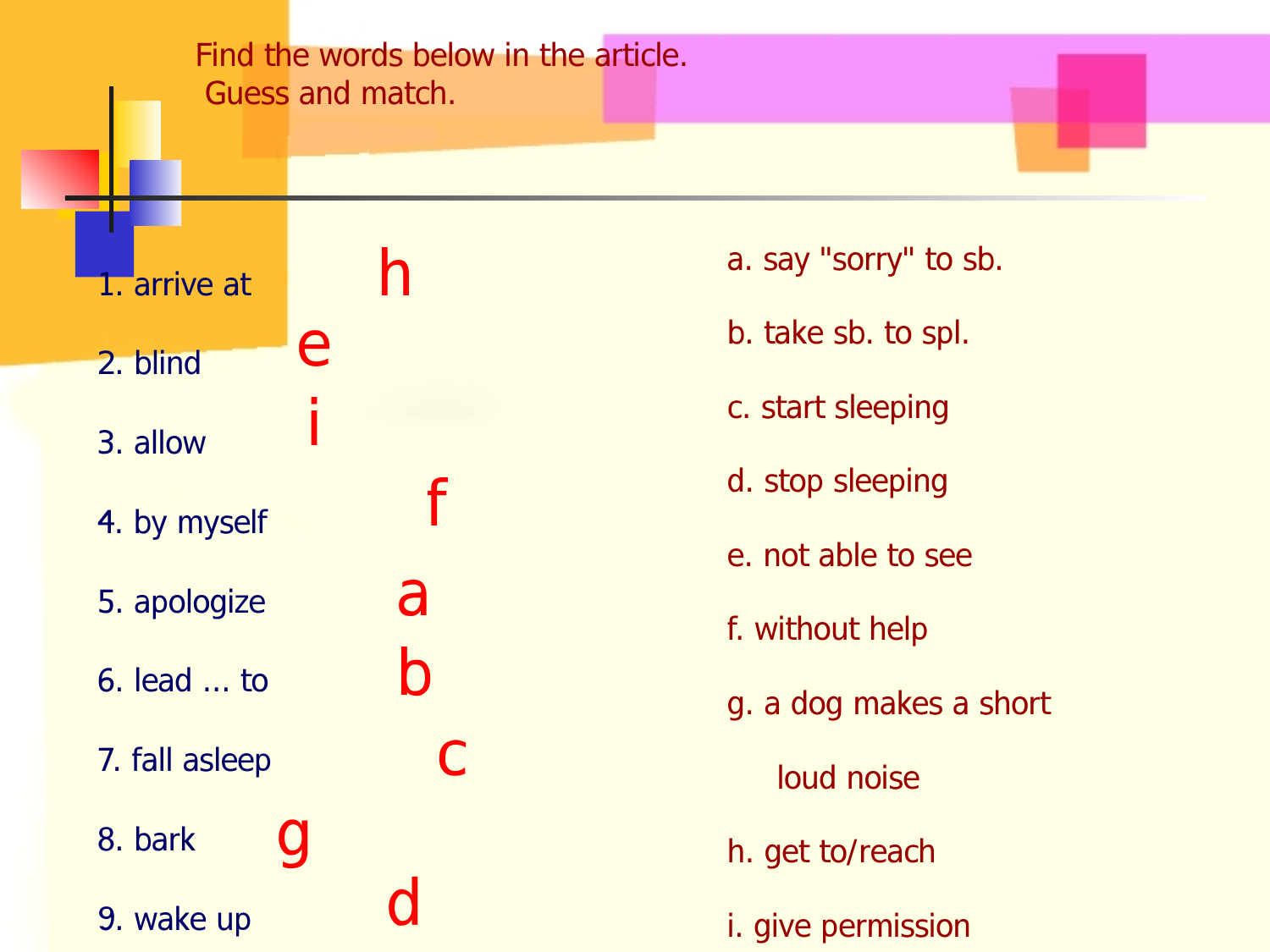

Find the words below in the article.
 Guess and match.
a. say "sorry" to sb.
b. take sb. to spl.
c. start sleeping
d. stop sleeping
e. not able to see
f. without help
g. a dog makes a short
     loud noise
h. get to/reach
i. give permission
1. arrive at
2. blind
3. allow
4. by myself
5. apologize
6. lead ... to
7. fall asleep
8. bark
9. wake up
h
e
i
f
a
b
c
g
d